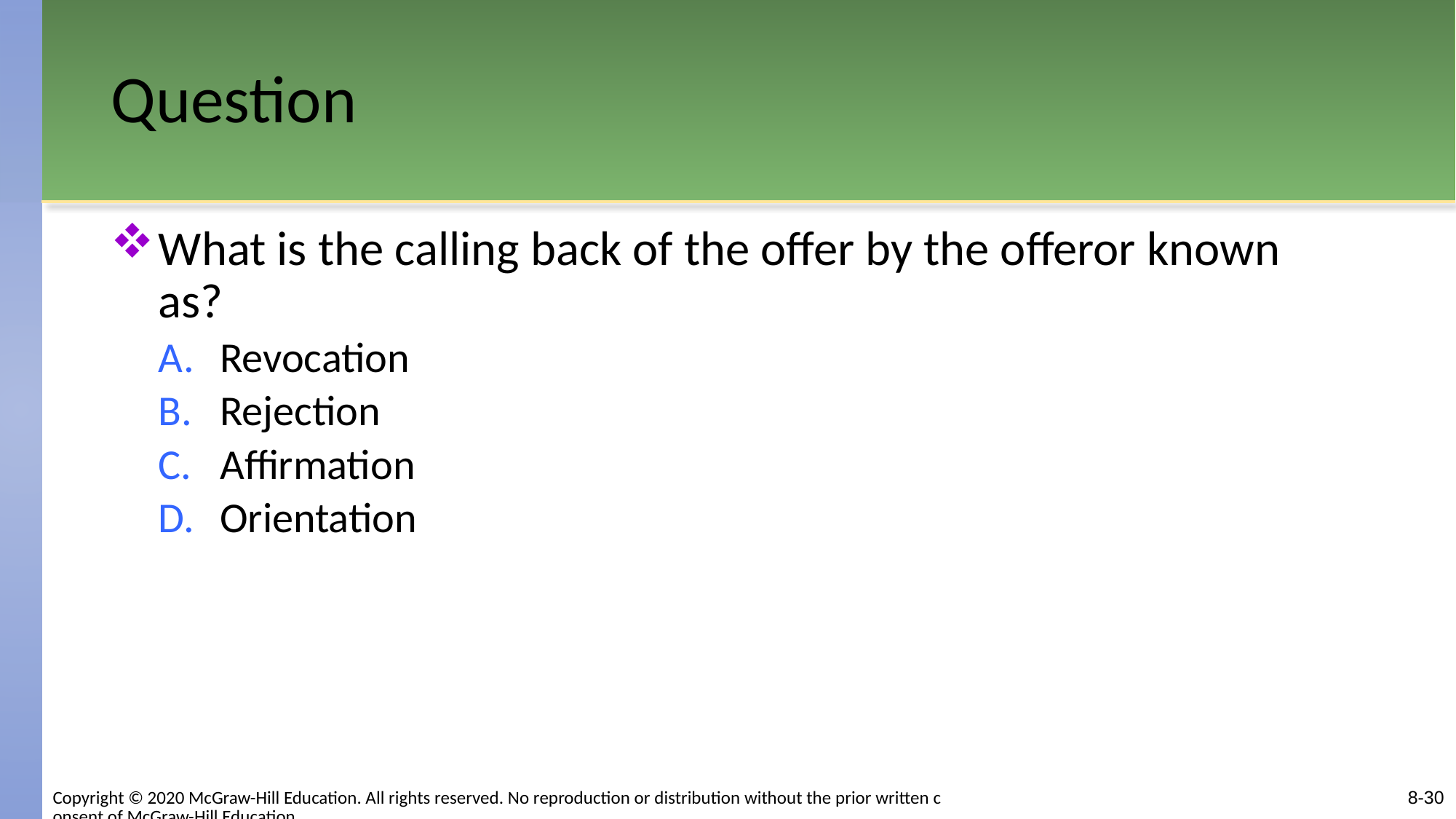

# Question
What is the calling back of the offer by the offeror known as?
Revocation
Rejection
Affirmation
Orientation
8-30
Copyright © 2020 McGraw-Hill Education. All rights reserved. No reproduction or distribution without the prior written consent of McGraw-Hill Education.